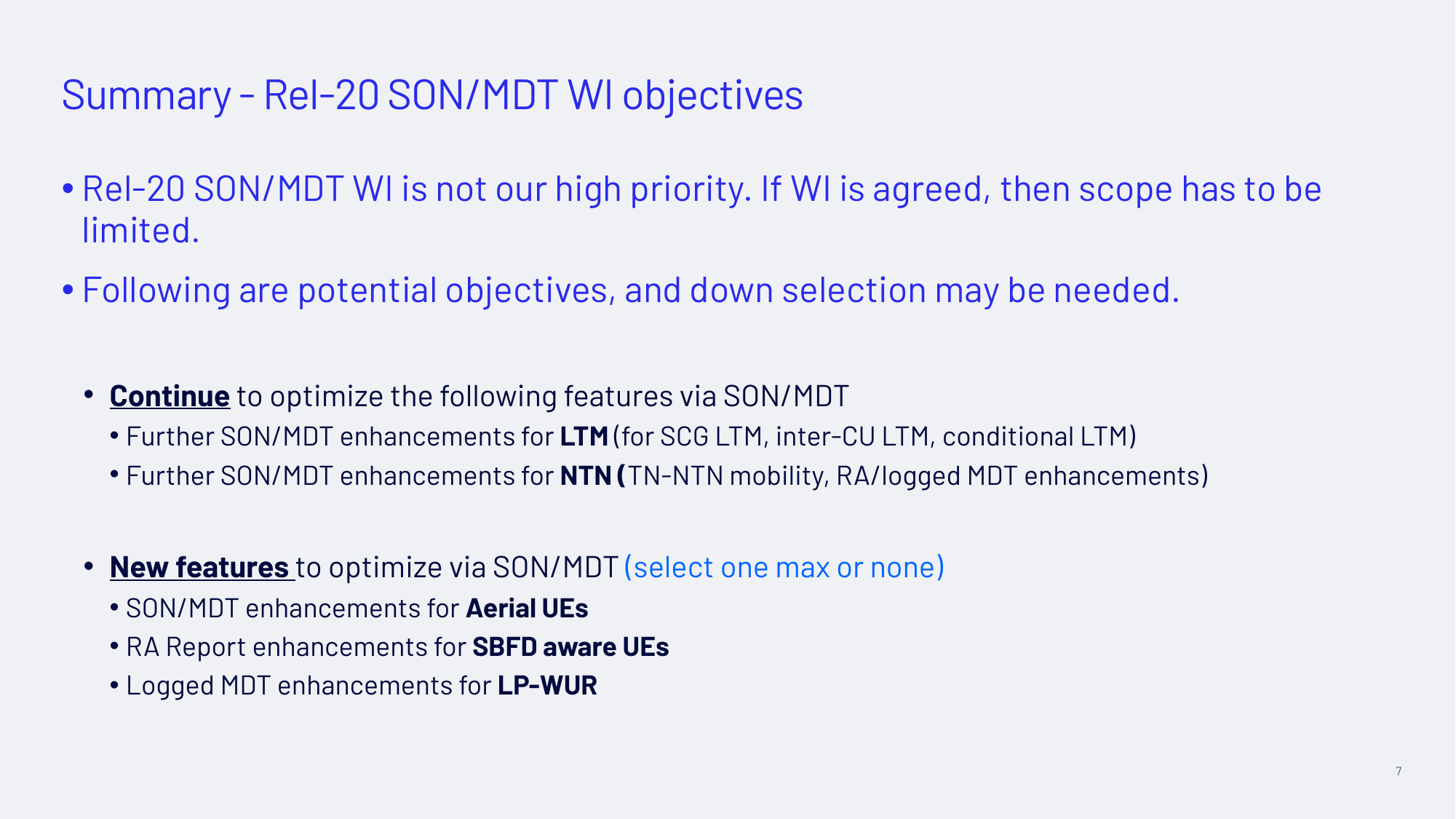

# Summary - Rel-20 SON/MDT WI objectives
Rel-20 SON/MDT WI is not our high priority. If WI is agreed, then scope has to be limited.
Following are potential objectives, and down selection may be needed.

Continue to optimize the following features via SON/MDT
Further SON/MDT enhancements for LTM (for SCG LTM, inter-CU LTM, conditional LTM)
Further SON/MDT enhancements for NTN (TN-NTN mobility, RA/logged MDT enhancements)

New features to optimize via SON/MDT (select one max or none)
SON/MDT enhancements for Aerial UEs
RA Report enhancements for SBFD aware UEs
Logged MDT enhancements for LP-WUR